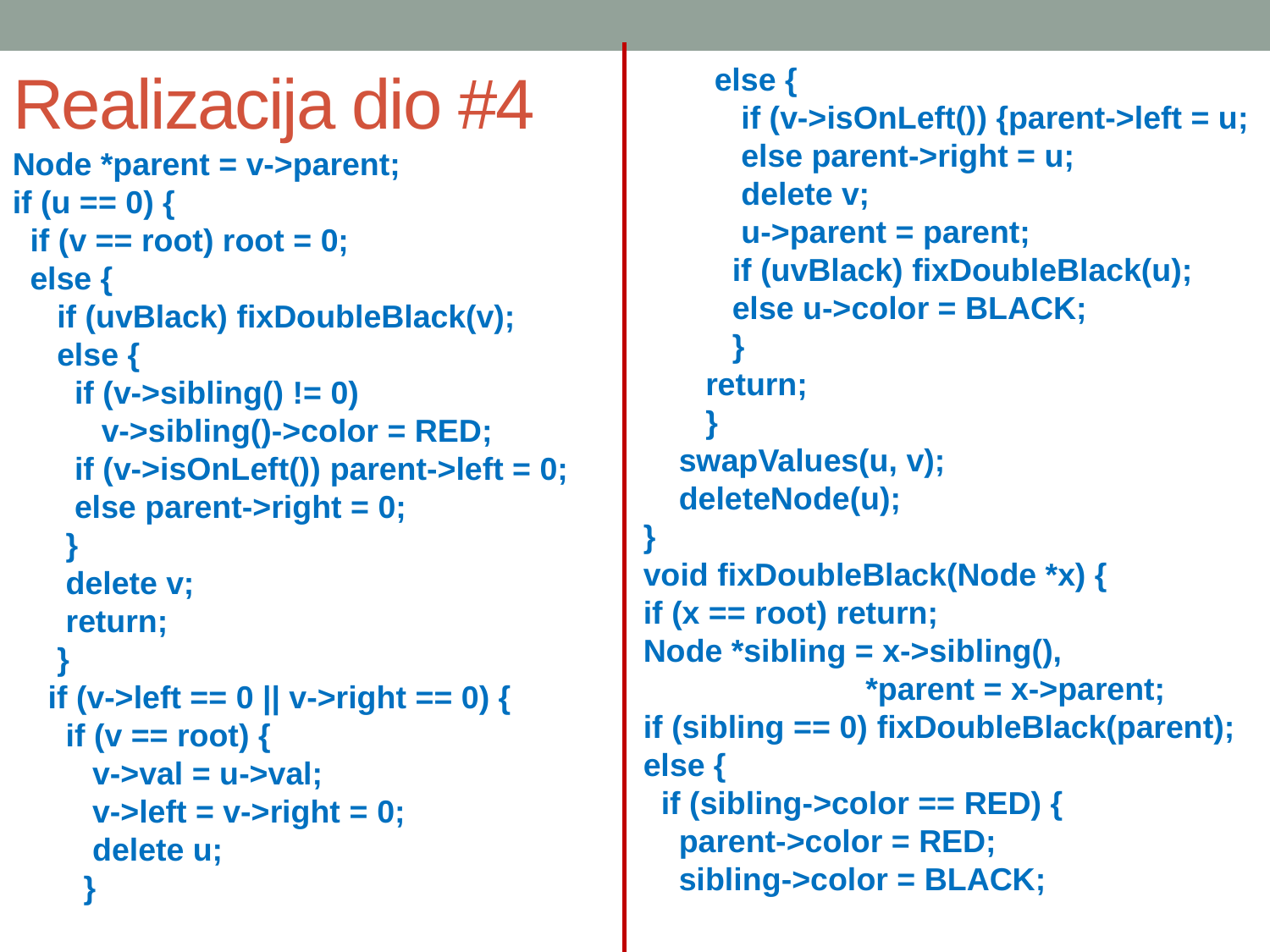

# Realizacija dio #4
        else {
           if (v->isOnLeft()) {parent->left = u;
           else parent->right = u;
           delete v;
           u->parent = parent;
          if (uvBlack) fixDoubleBlack(u);
          else u->color = BLACK;
          }
       return;
       }
    swapValues(u, v);
    deleteNode(u);
}
void fixDoubleBlack(Node *x) {
if (x == root) return;
Node *sibling = x->sibling(),
                         *parent = x->parent;
if (sibling == 0) fixDoubleBlack(parent);
else {
  if (sibling->color == RED) {
    parent->color = RED;
    sibling->color = BLACK;
Node *parent = v->parent;
if (u == 0) {
  if (v == root) root = 0;
  else {
     if (uvBlack) fixDoubleBlack(v);
     else {
       if (v->sibling() != 0)
          v->sibling()->color = RED;
       if (v->isOnLeft()) parent->left = 0;
       else parent->right = 0;
      }
      delete v;
      return;
     }
    if (v->left == 0 || v->right == 0) {
      if (v == root) {
         v->val = u->val;
         v->left = v->right = 0;
         delete u;
        }